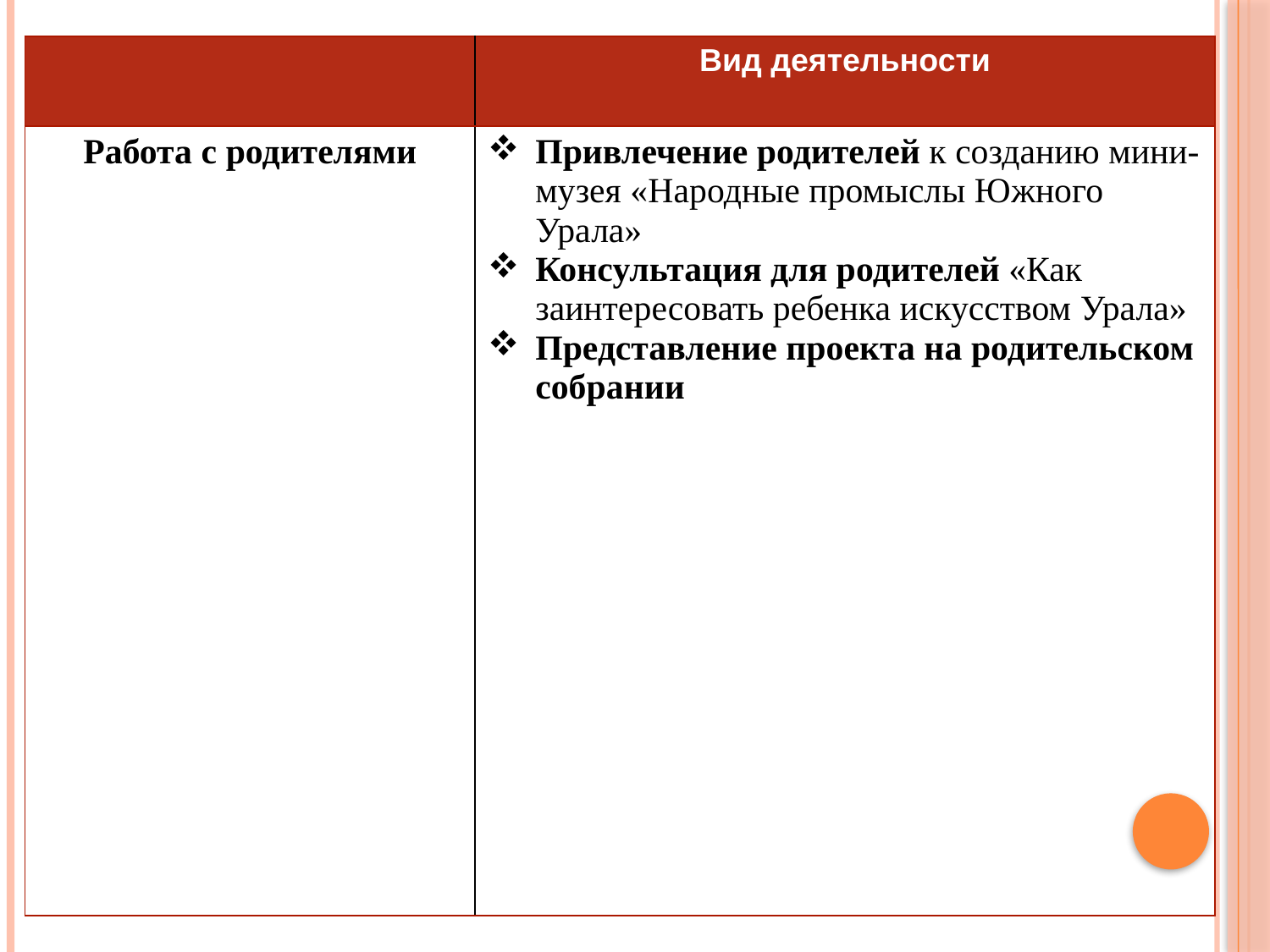

|  | Вид деятельности |
| --- | --- |
| Работа с родителями | Привлечение родителей к созданию мини-музея «Народные промыслы Южного Урала» Консультация для родителей «Как заинтересовать ребенка искусством Урала» Представление проекта на родительском собрании |